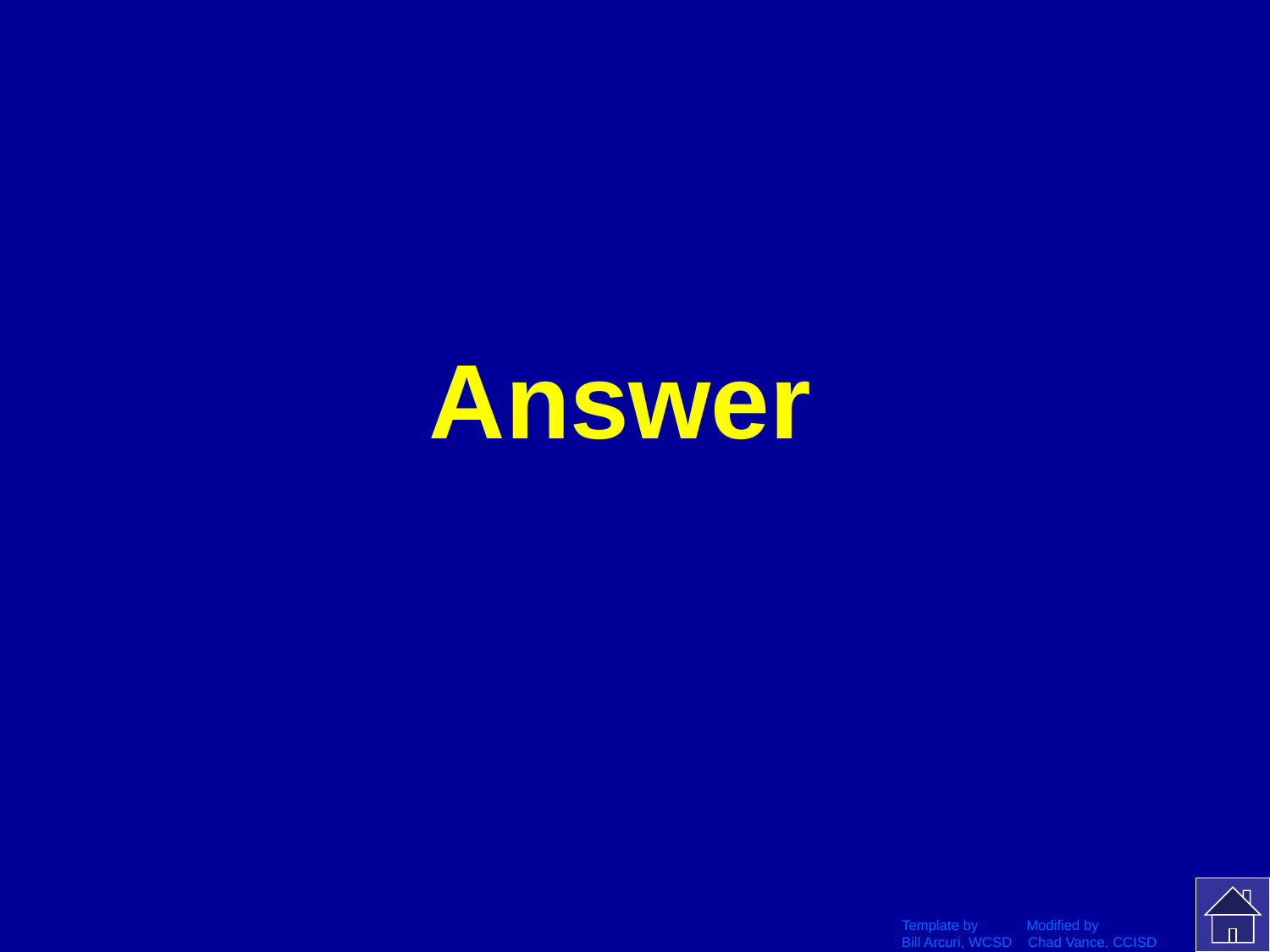

# Answer
Template by            Modified by
Bill Arcuri, WCSD    Chad Vance, CCISD